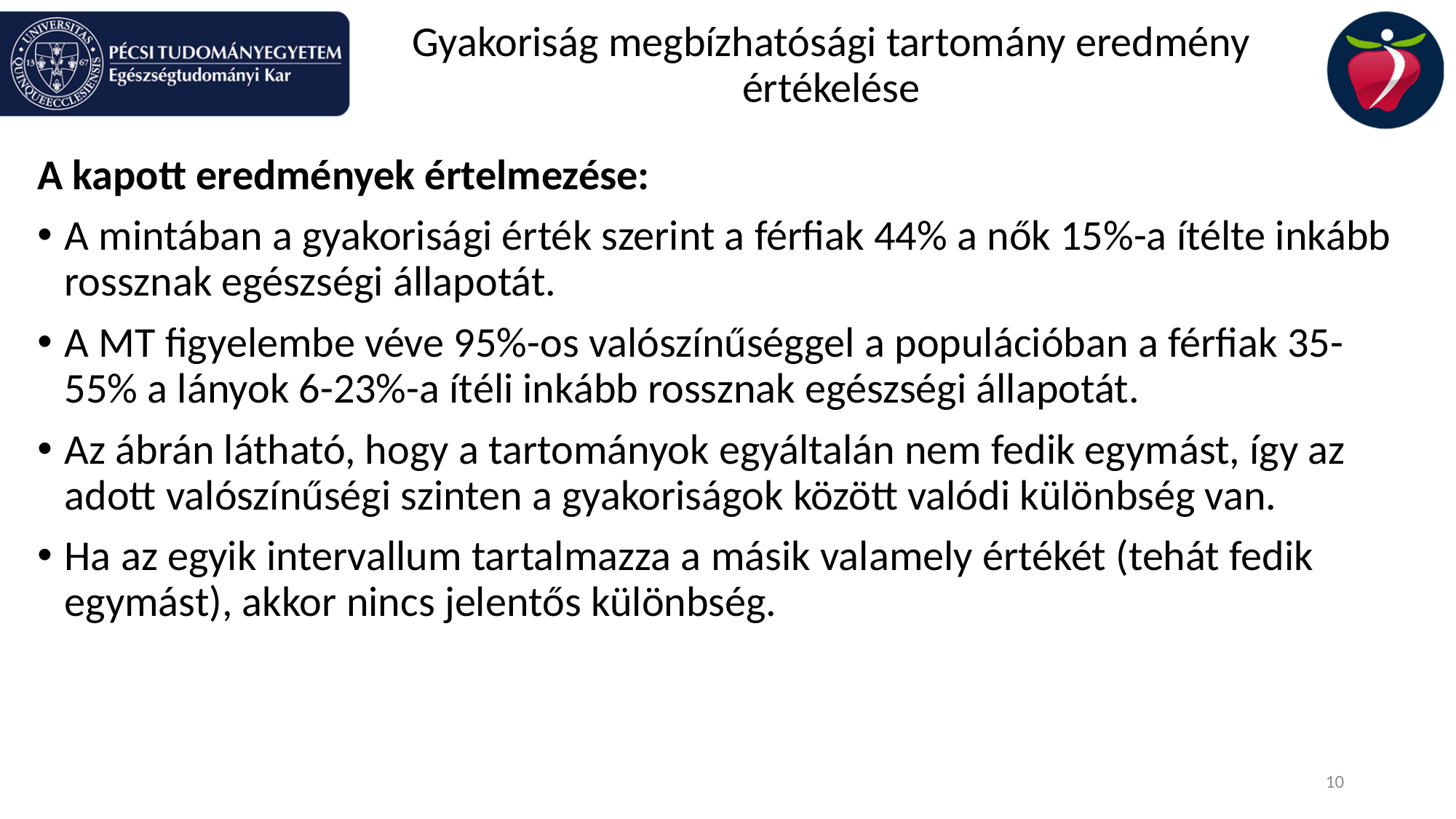

# Gyakoriság megbízhatósági tartomány eredmény értékelése
A kapott eredmények értelmezése:
A mintában a gyakorisági érték szerint a férfiak 44% a nők 15%-a ítélte inkább rossznak egészségi állapotát.
A MT figyelembe véve 95%-os valószínűséggel a populációban a férfiak 35-55% a lányok 6-23%-a ítéli inkább rossznak egészségi állapotát.
Az ábrán látható, hogy a tartományok egyáltalán nem fedik egymást, így az adott valószínűségi szinten a gyakoriságok között valódi különbség van.
Ha az egyik intervallum tartalmazza a másik valamely értékét (tehát fedik egymást), akkor nincs jelentős különbség.

10